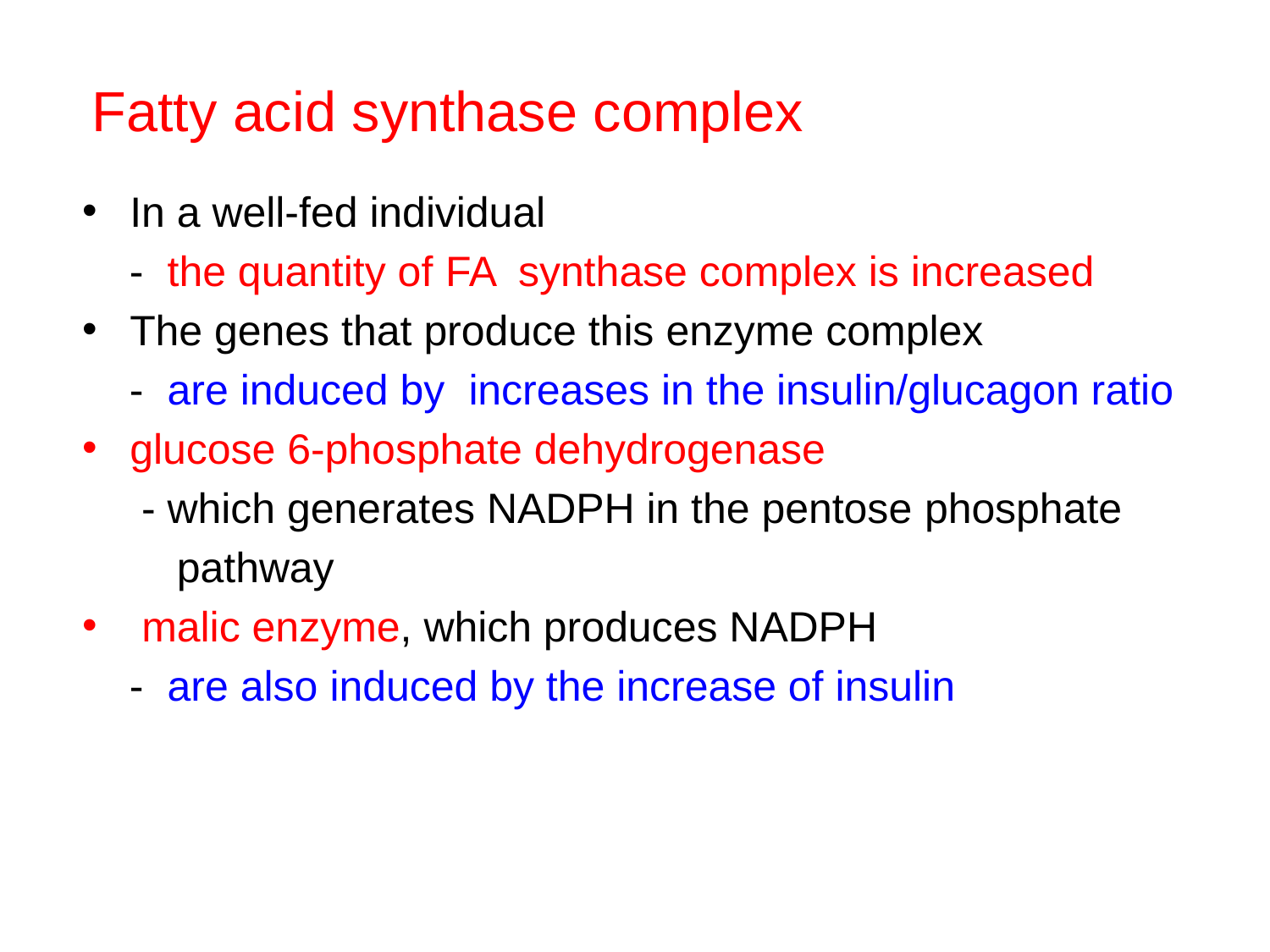

# Fatty acid synthase complex
In a well-fed individual
    -  the quantity of FA  synthase complex is increased
The genes that produce this enzyme complex
    -  are induced by  increases in the insulin/glucagon ratio
glucose 6-phosphate dehydrogenase
     - which generates NADPH in the pentose phosphate
        pathway
 malic enzyme, which produces NADPH
    -  are also induced by the increase of insulin